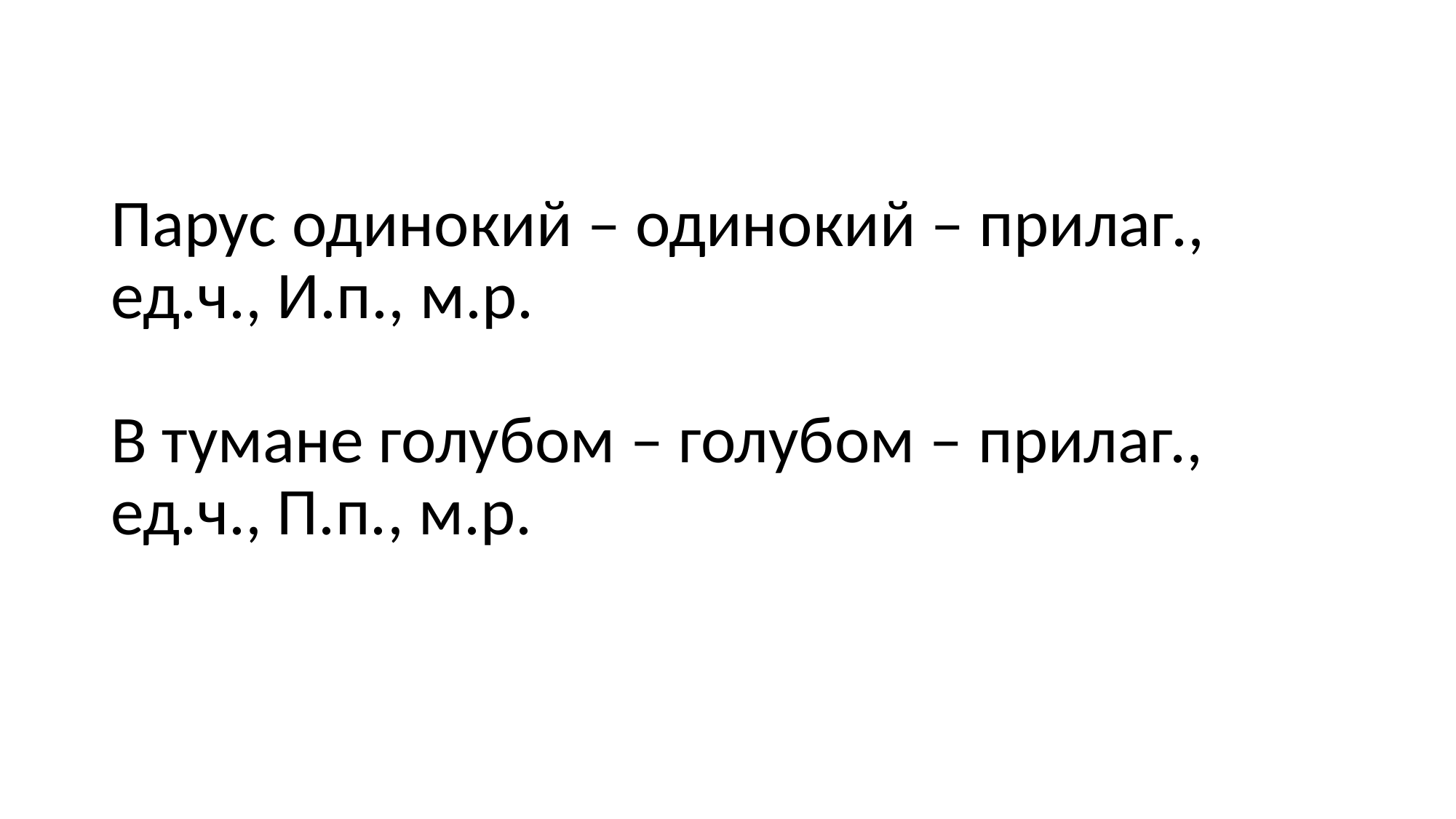

# Парус одинокий – одинокий – прилаг., ед.ч., И.п., м.р. В тумане голубом – голубом – прилаг., ед.ч., П.п., м.р.